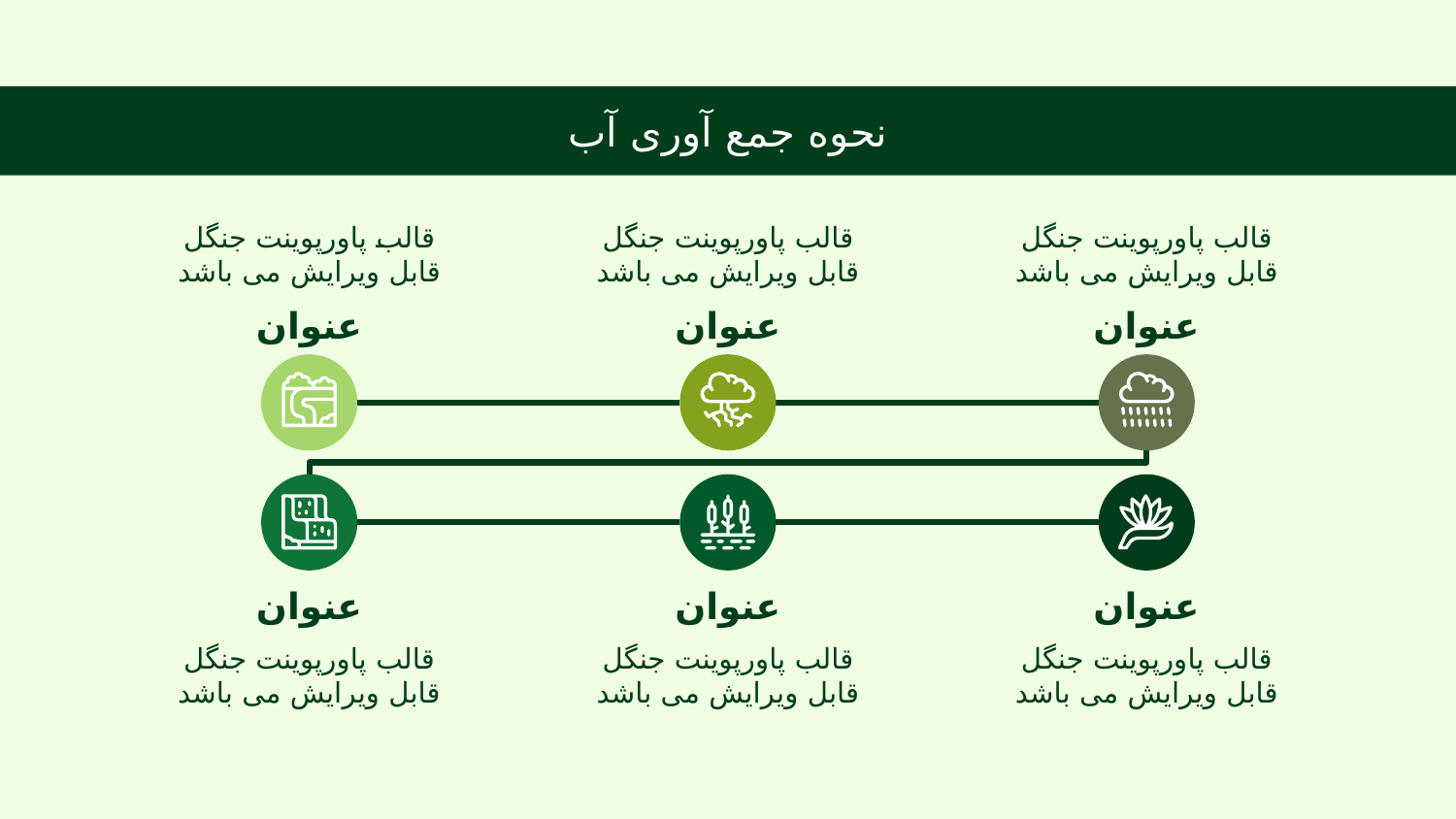

# نحوه جمع آوری آب
قالب پاورپوینت جنگل قابل ویرایش می باشد
قالب پاورپوینت جنگل قابل ویرایش می باشد
قالب پاورپوینت جنگل قابل ویرایش می باشد
عنوان
عنوان
عنوان

عنوان
عنوان
عنوان
قالب پاورپوینت جنگل قابل ویرایش می باشد
قالب پاورپوینت جنگل قابل ویرایش می باشد
قالب پاورپوینت جنگل قابل ویرایش می باشد